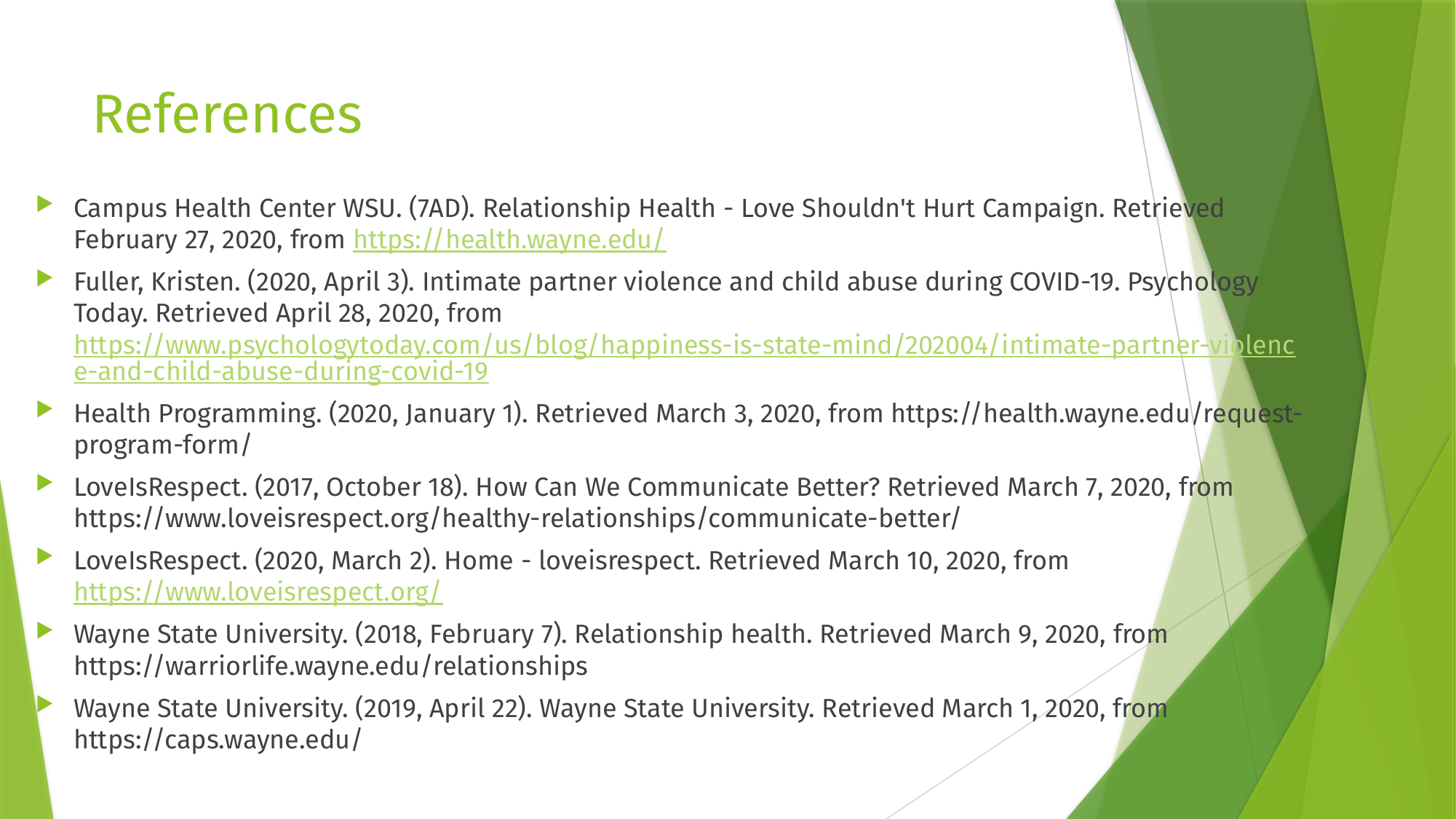

# References
Campus Health Center WSU. (7AD). Relationship Health - Love Shouldn't Hurt Campaign. Retrieved February 27, 2020, from https://health.wayne.edu/
Fuller, Kristen. (2020, April 3). Intimate partner violence and child abuse during COVID-19. Psychology Today. Retrieved April 28, 2020, from https://www.psychologytoday.com/us/blog/happiness-is-state-mind/202004/intimate-partner-violence-and-child-abuse-during-covid-19
Health Programming. (2020, January 1). Retrieved March 3, 2020, from https://health.wayne.edu/request-program-form/
LoveIsRespect. (2017, October 18). How Can We Communicate Better? Retrieved March 7, 2020, from https://www.loveisrespect.org/healthy-relationships/communicate-better/
LoveIsRespect. (2020, March 2). Home - loveisrespect. Retrieved March 10, 2020, from https://www.loveisrespect.org/
Wayne State University. (2018, February 7). Relationship health. Retrieved March 9, 2020, from https://warriorlife.wayne.edu/relationships
Wayne State University. (2019, April 22). Wayne State University. Retrieved March 1, 2020, from https://caps.wayne.edu/